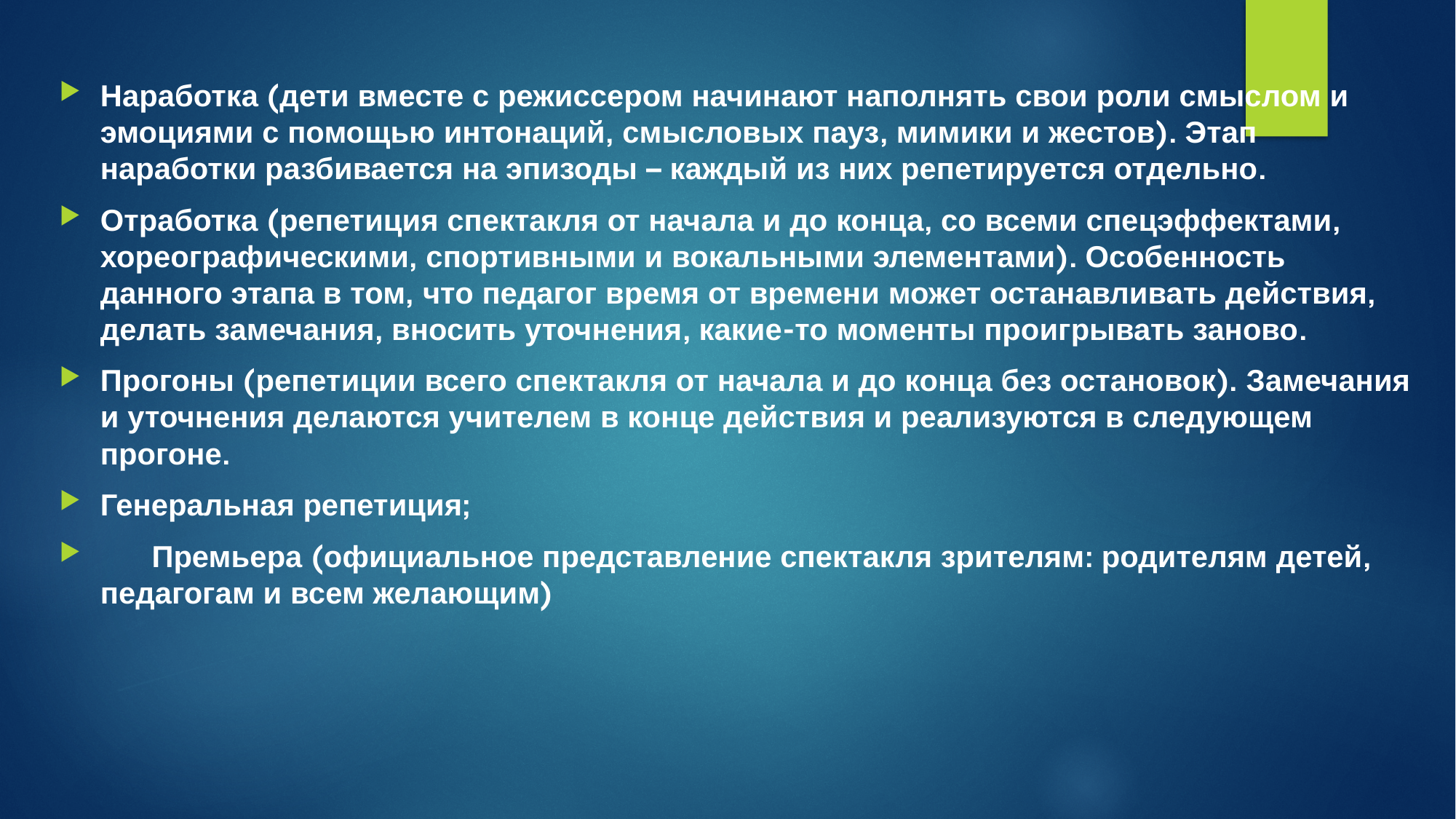

Наработка (дети вместе с режиссером начинают наполнять свои роли смыслом и эмоциями с помощью интонаций, смысловых пауз, мимики и жестов). Этап наработки разбивается на эпизоды – каждый из них репетируется отдельно.
Отработка (репетиция спектакля от начала и до конца, со всеми спецэффектами, хореографическими, спортивными и вокальными элементами). Особенность данного этапа в том, что педагог время от времени может останавливать действия, делать замечания, вносить уточнения, какие-то моменты проигрывать заново.
Прогоны (репетиции всего спектакля от начала и до конца без остановок). Замечания и уточнения делаются учителем в конце действия и реализуются в следующем прогоне.
Генеральная репетиция;
      Премьера (официальное представление спектакля зрителям: родителям детей, педагогам и всем желающим)